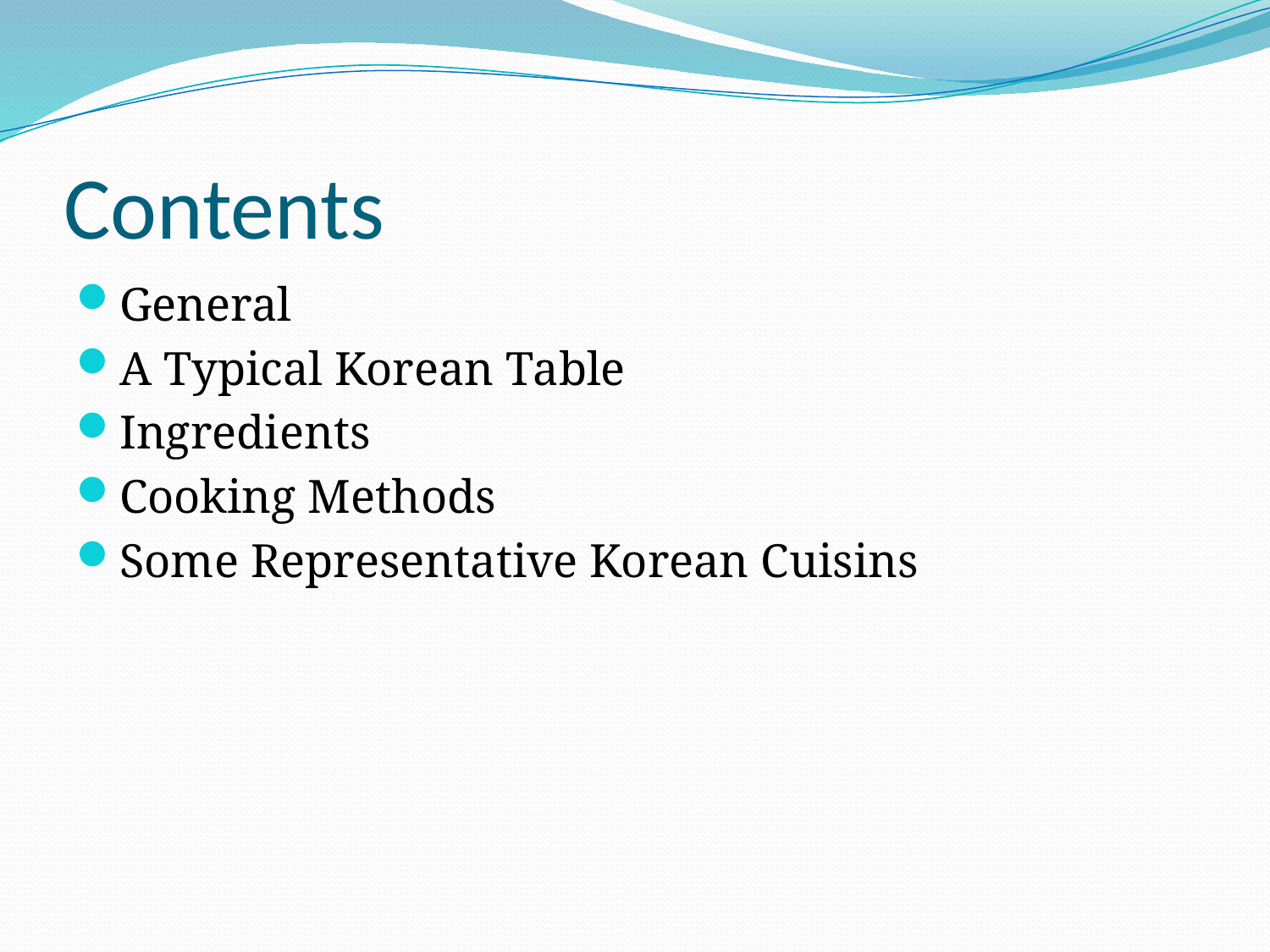

# Contents
General
A Typical Korean Table
Ingredients
Cooking Methods
Some Representative Korean Cuisins